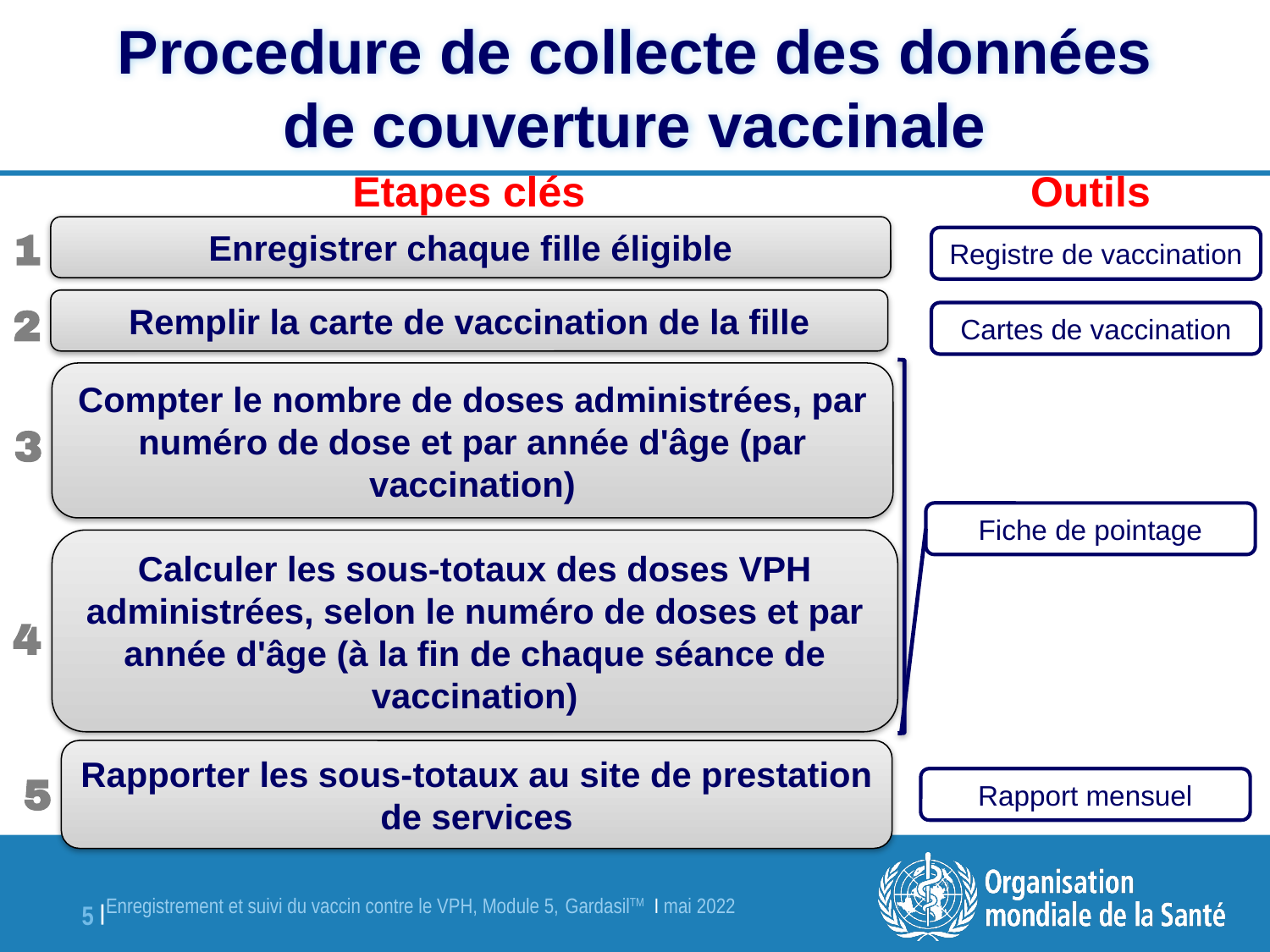

# Procedure de collecte des données de couverture vaccinale
Etapes clés
Outils
1
Enregistrer chaque fille éligible
Registre de vaccination
Remplir la carte de vaccination de la fille
2
Cartes de vaccination

Compter le nombre de doses administrées, par numéro de dose et par année d'âge (par vaccination)
3
Fiche de pointage
Calculer les sous-totaux des doses VPH administrées, selon le numéro de doses et par année d'âge (à la fin de chaque séance de vaccination)
4
Rapporter les sous-totaux au site de prestation de services
5
Rapport mensuel